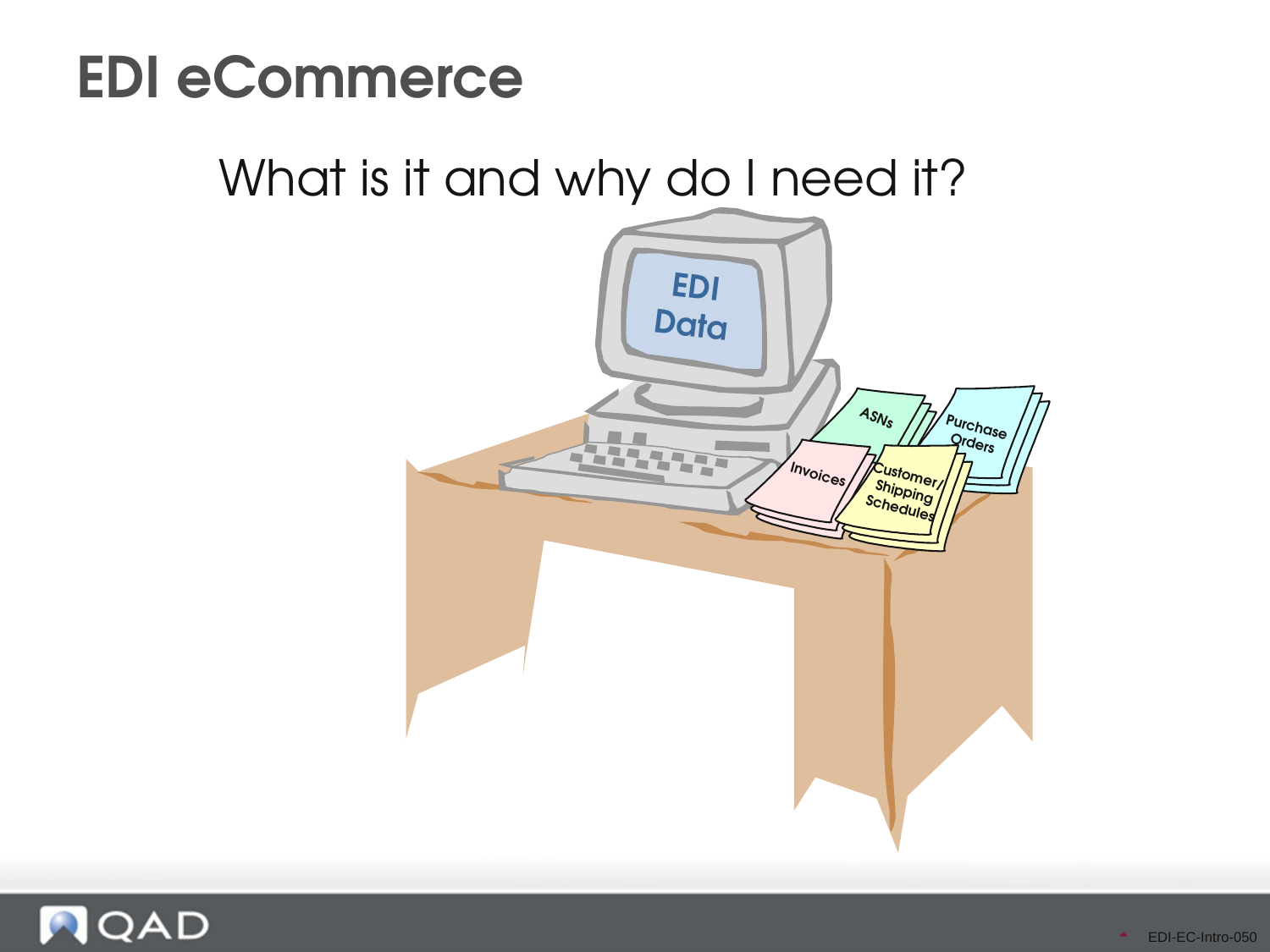

# EDI eCommerce
What is it and why do I need it?

EDI
Data

Purchase
Orders

ASNs

Invoices

Customer/
Shipping
Schedules

EDI-EC-Intro-050